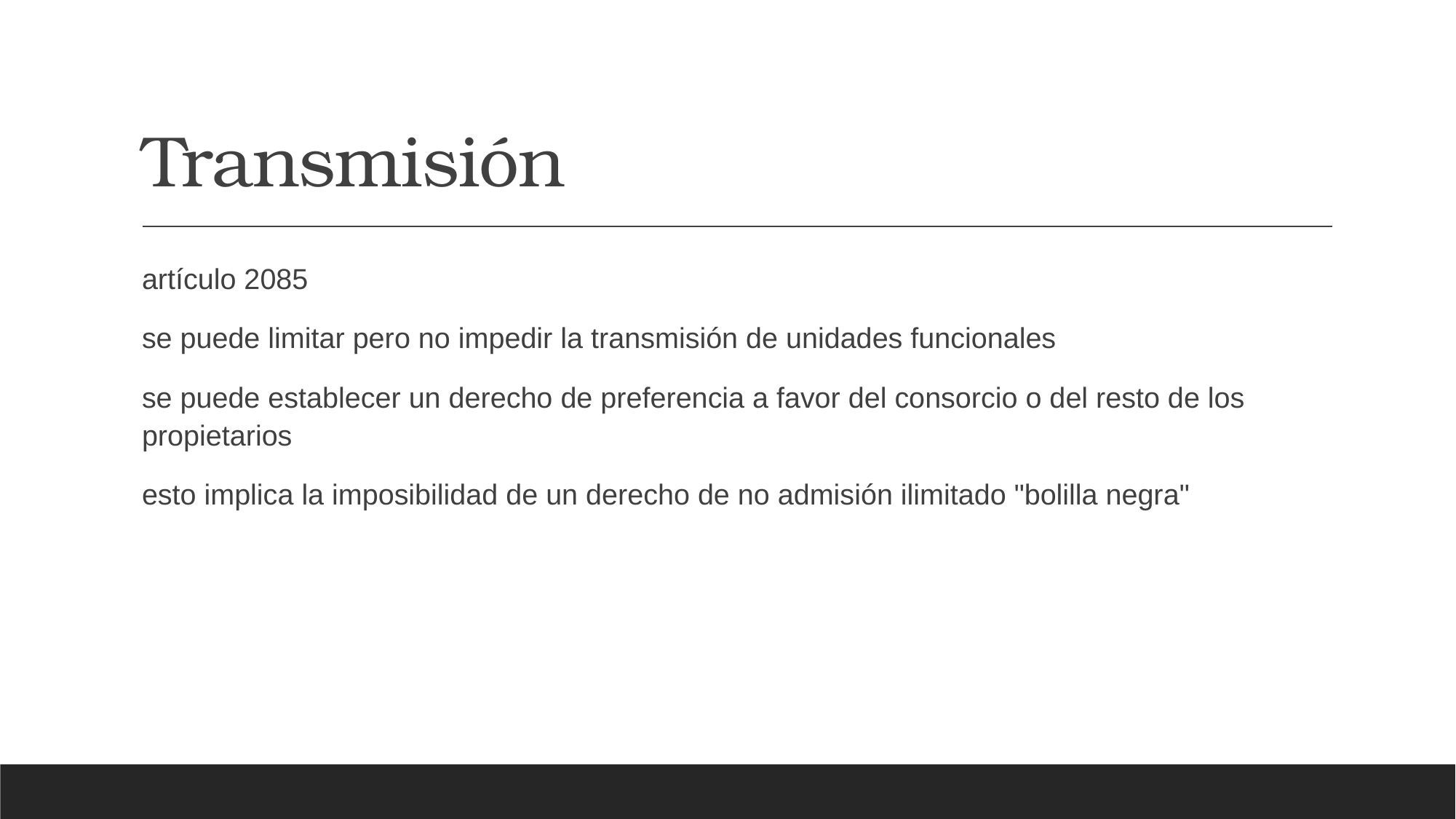

# Transmisión
artículo 2085
se puede limitar pero no impedir la transmisión de unidades funcionales
se puede establecer un derecho de preferencia a favor del consorcio o del resto de los propietarios
esto implica la imposibilidad de un derecho de no admisión ilimitado "bolilla negra"